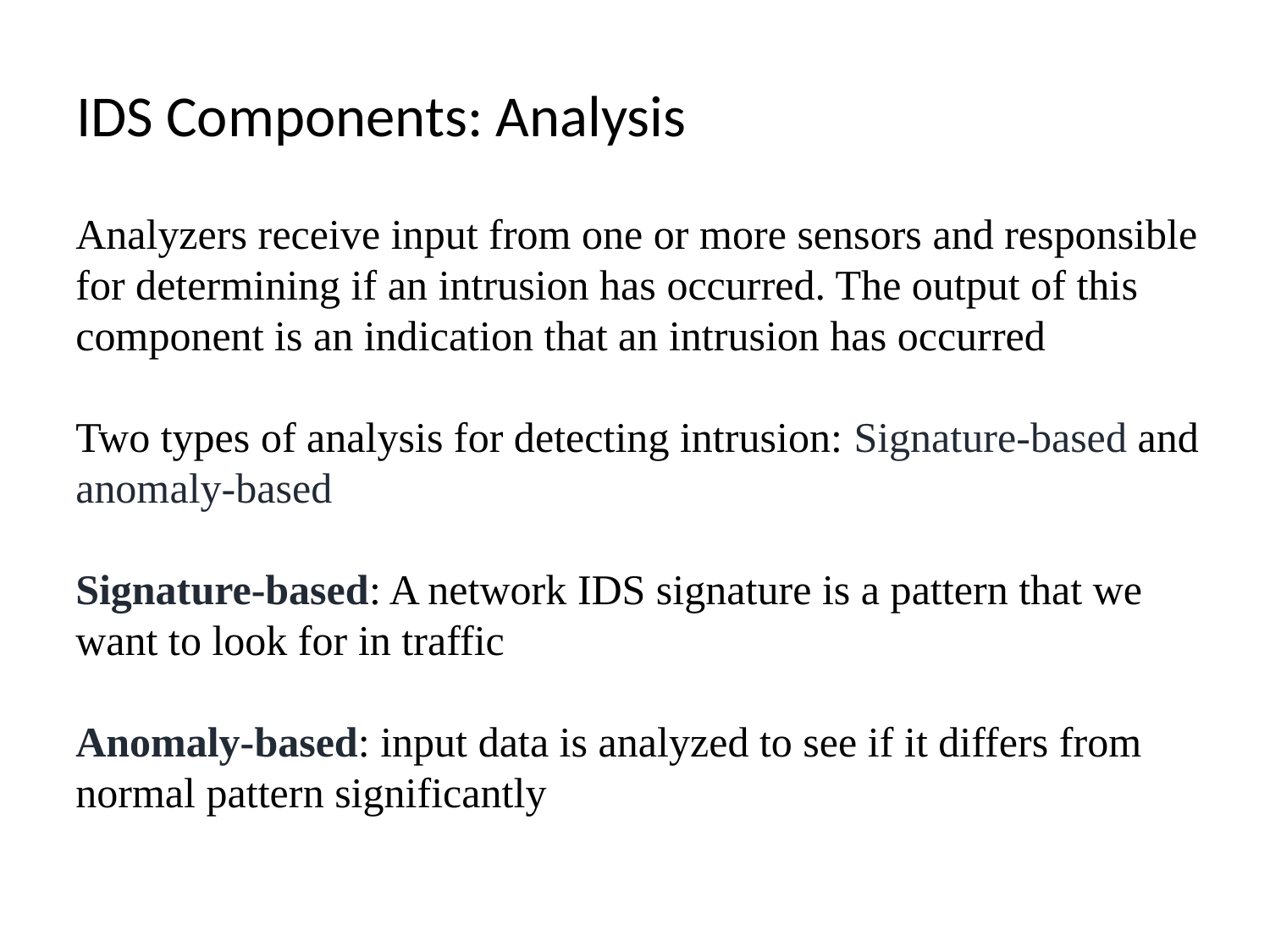

# IDS Components: Analysis
Analyzers receive input from one or more sensors and responsible for determining if an intrusion has occurred. The output of this component is an indication that an intrusion has occurred

Two types of analysis for detecting intrusion: Signature-based and anomaly-based

Signature-based: A network IDS signature is a pattern that we want to look for in traffic

Anomaly-based: input data is analyzed to see if it differs from normal pattern significantly